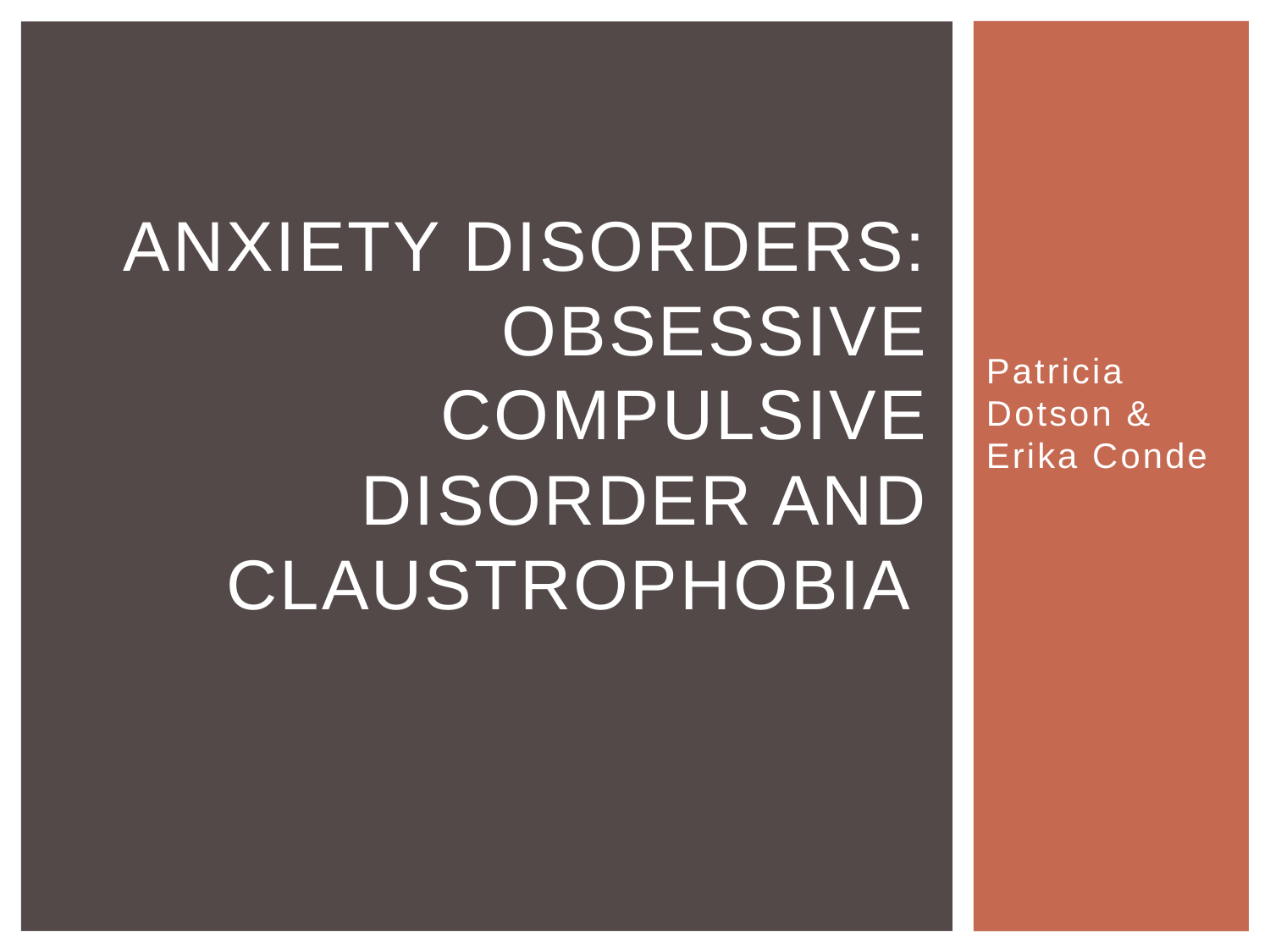

# Anxiety Disorders: Obsessive Compulsive Disorder and Claustrophobia
Patricia Dotson & Erika Conde